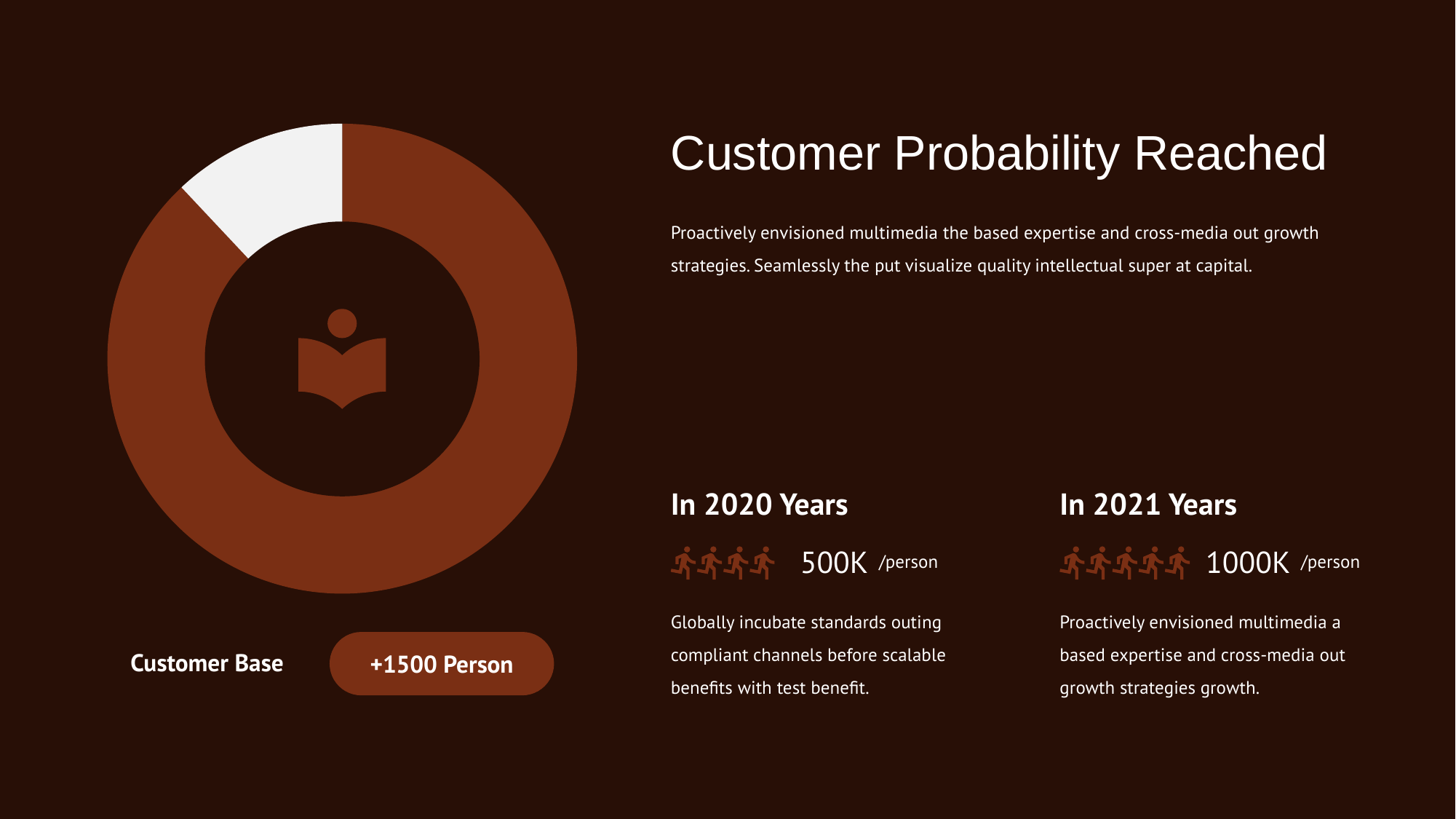

### Chart

| Category | Sales |
|---|---|
| 1st Qtr | 88.0 |
| 2nd Qtr | 12.0 |
Customer Probability Reached
Proactively envisioned multimedia the based expertise and cross-media out growth strategies. Seamlessly the put visualize quality intellectual super at capital.

In 2020 Years
In 2021 Years
500K
1000K

/person
/person
Globally incubate standards outing compliant channels before scalable benefits with test benefit.
Proactively envisioned multimedia a based expertise and cross-media out growth strategies growth.

Customer Base
+1500 Person